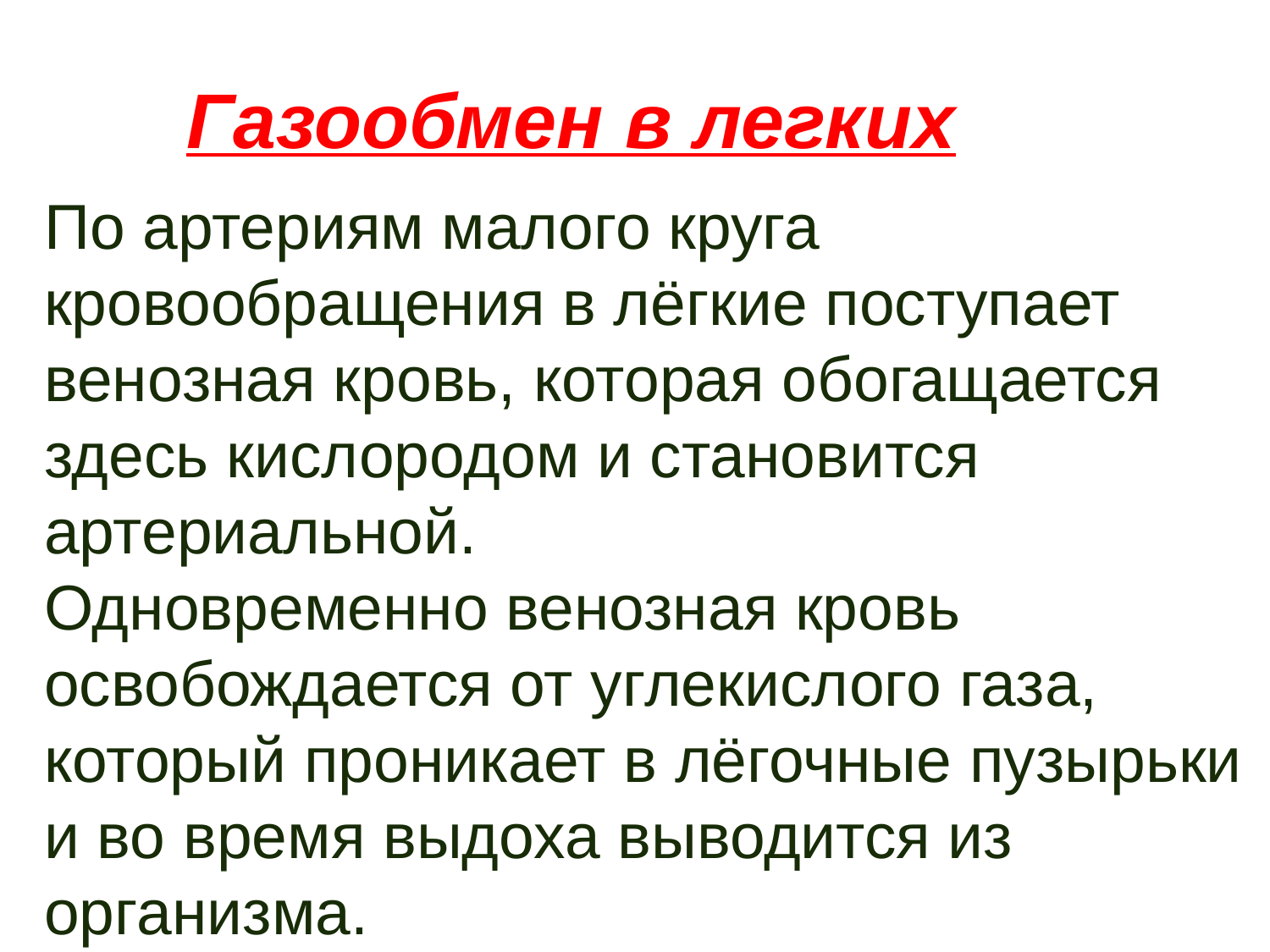

Газообмен в легких
По артериям малого круга кровообращения в лёгкие поступает венозная кровь, которая обогащается здесь кислородом и становится артериальной.
Одновременно венозная кровь освобождается от углекислого газа, который проникает в лёгочные пузырьки и во время выдоха выводится из организма.